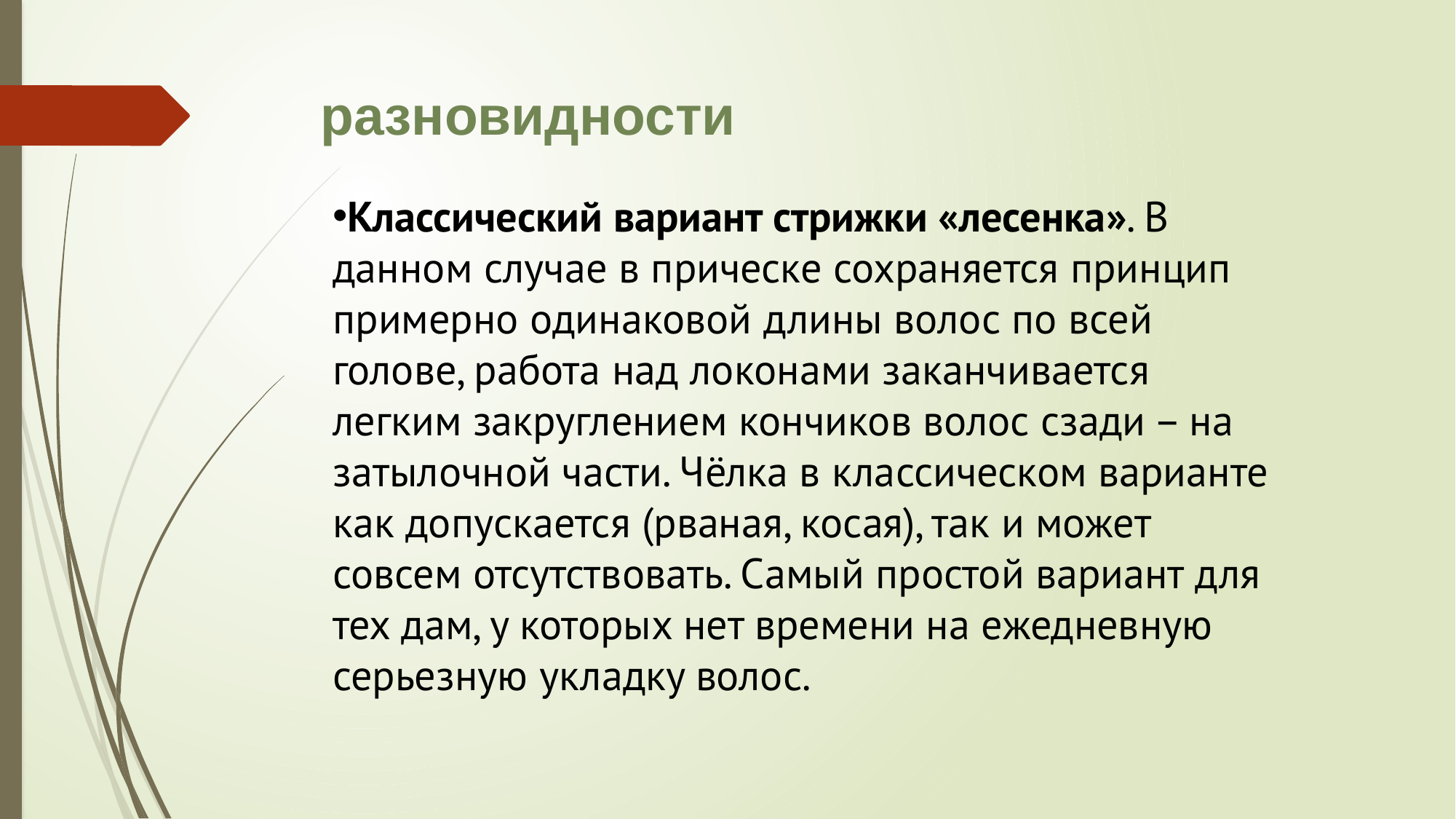

# разновидности
Классический вариант стрижки «лесенка». В данном случае в прическе сохраняется принцип примерно одинаковой длины волос по всей голове, работа над локонами заканчивается легким закруглением кончиков волос сзади – на затылочной части. Чёлка в классическом варианте как допускается (рваная, косая), так и может совсем отсутствовать. Самый простой вариант для тех дам, у которых нет времени на ежедневную серьезную укладку волос.